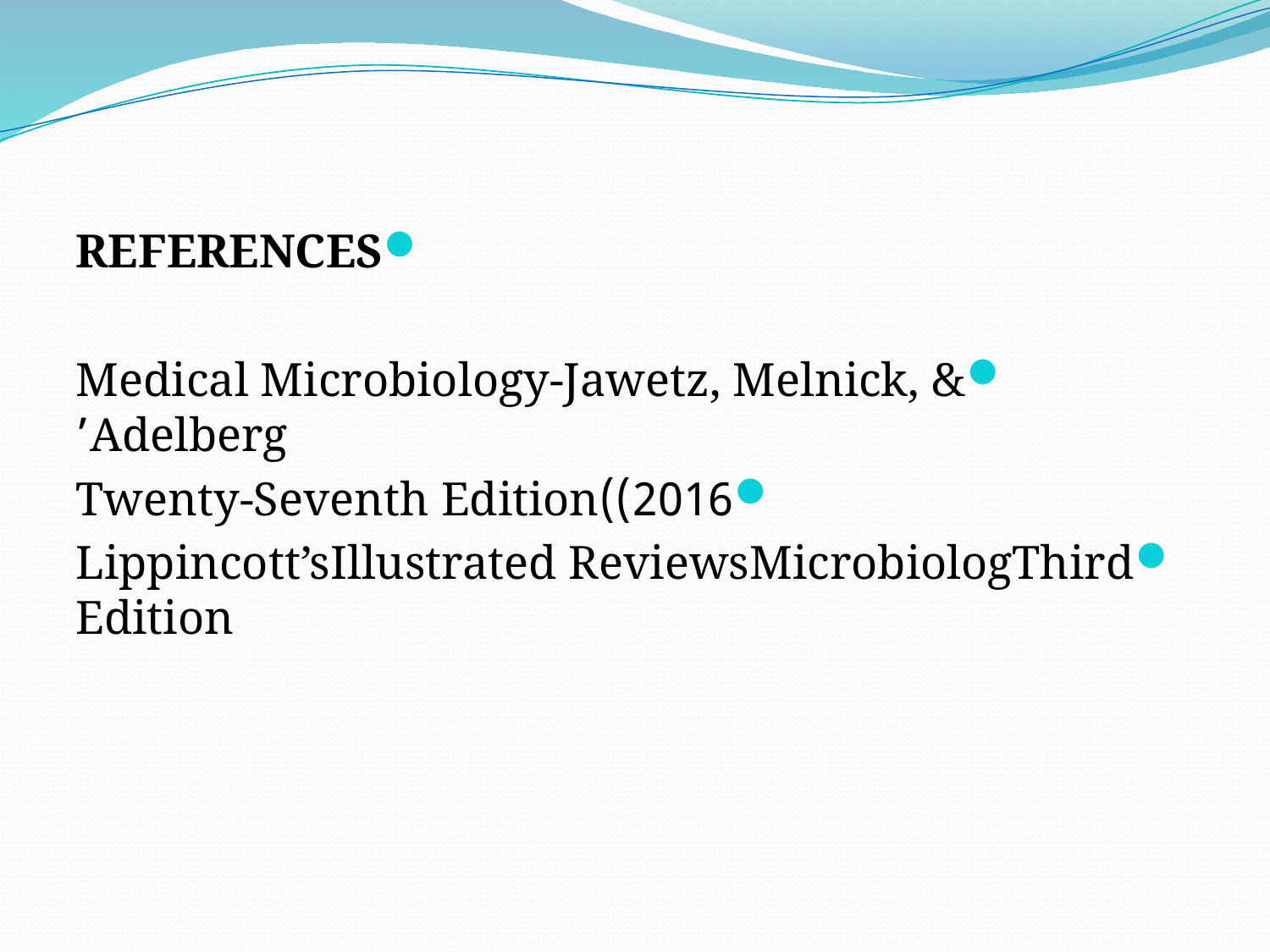

#
REFERENCES

Medical Microbiology-Jawetz, Melnick, & Adelberg’
2016))Twenty-Seventh Edition
Lippincott’sIllustrated ReviewsMicrobiologThird Edition